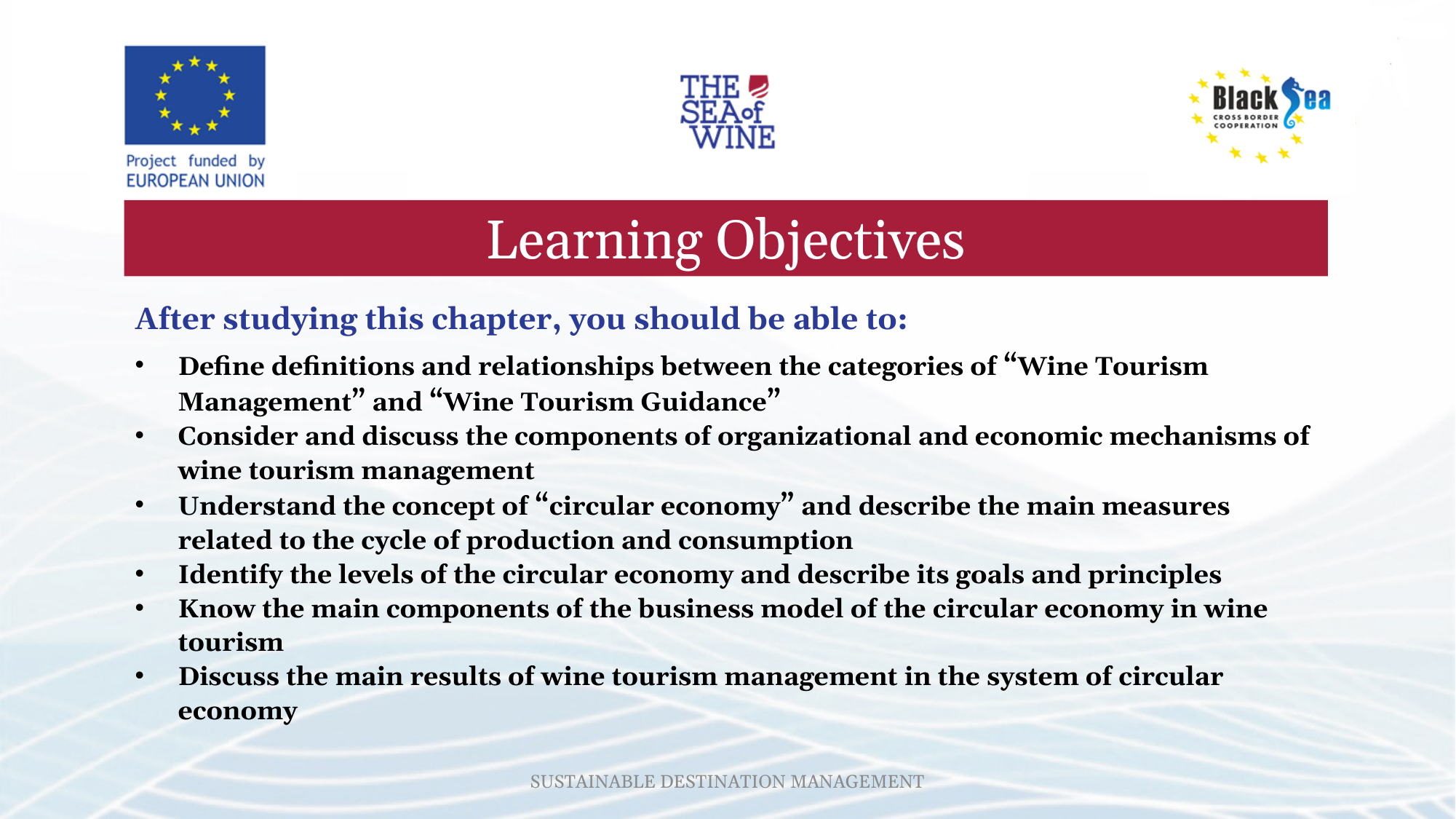

# Learning Objectives
After studying this chapter, you should be able to:

Define definitions and relationships between the categories of “Wine Tourism Management” and “Wine Tourism Guidance”
Consider and discuss the components of organizational and economic mechanisms of wine tourism management
Understand the concept of “circular economy” and describe the main measures related to the cycle of production and consumption
Identify the levels of the circular economy and describe its goals and principles
Know the main components of the business model of the circular economy in wine tourism
Discuss the main results of wine tourism management in the system of circular economy
SUSTAINABLE DESTINATION MANAGEMENT